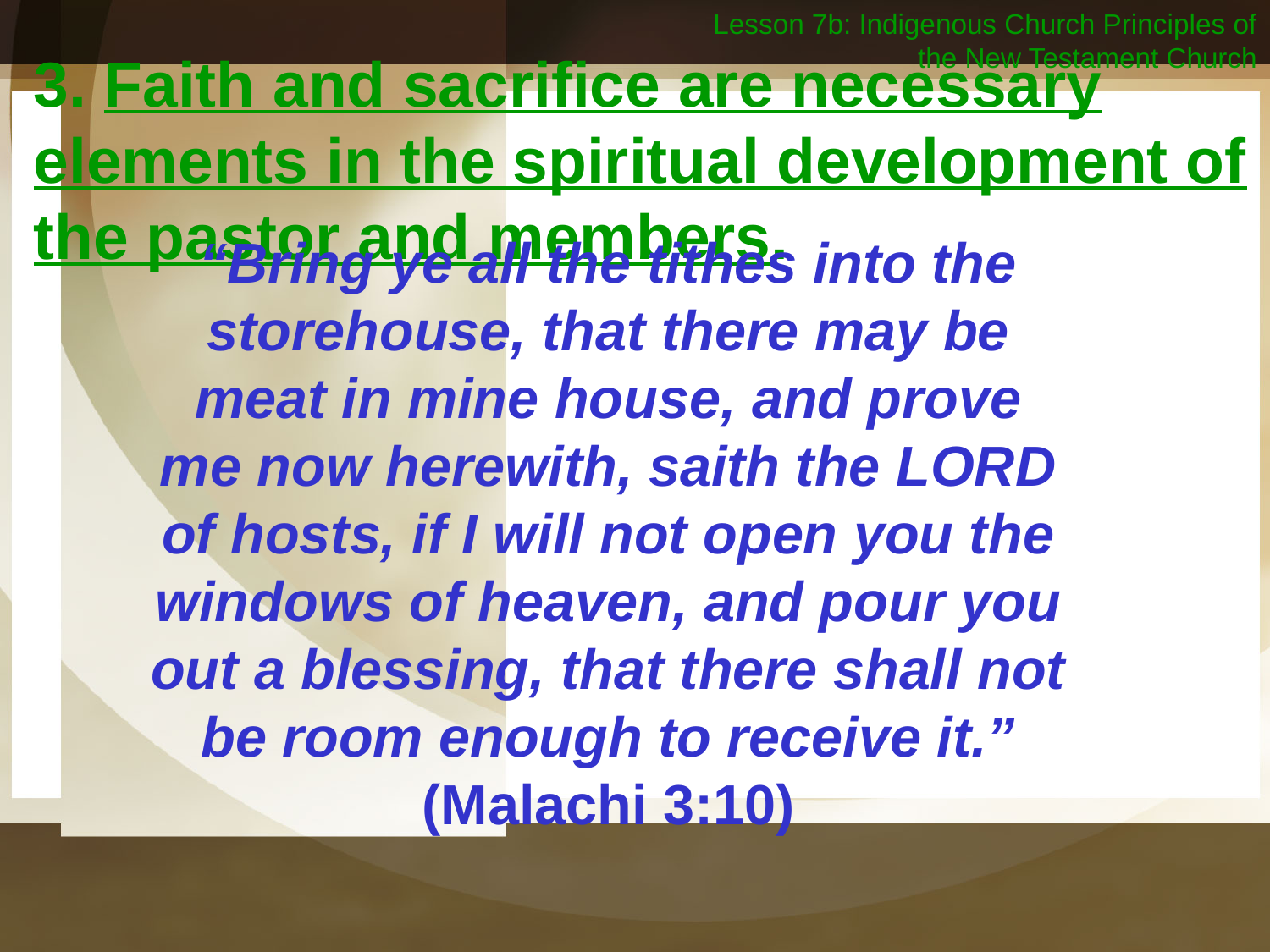

Lesson 7b: Indigenous Church Principles of the New Testament Church
3. Faith and sacrifice are necessary elements in the spiritual development of the pastor and members.
“Bring ye all the tithes into the storehouse, that there may be meat in mine house, and prove me now herewith, saith the LORD of hosts, if I will not open you the windows of heaven, and pour you out a blessing, that there shall not be room enough to receive it.” (Malachi 3:10)